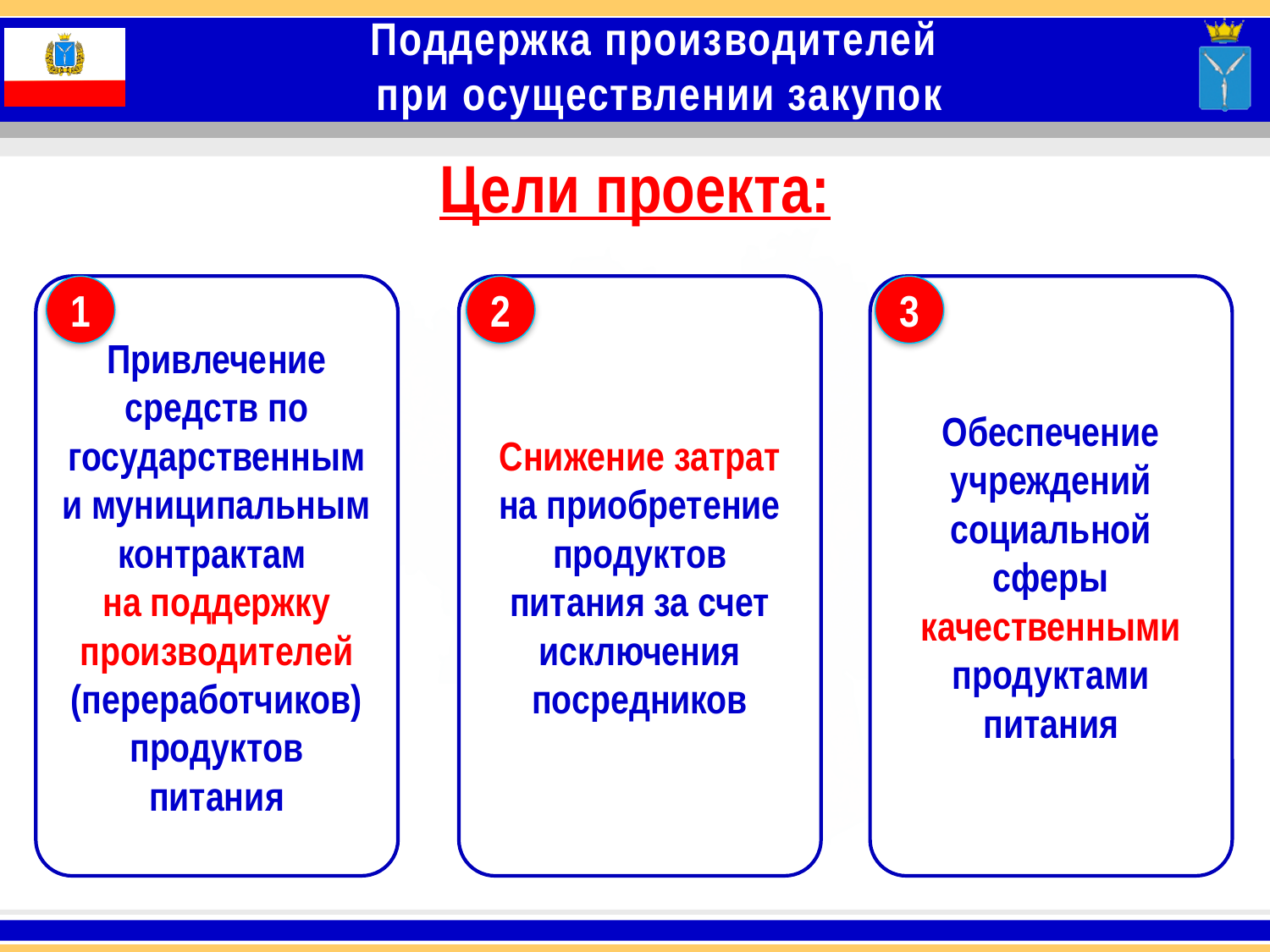

Поддержка производителей
при осуществлении закупок
Цели проекта:

Привлечение средств по государственным и муниципальным контрактам
на поддержку производителей (переработчиков) продуктов питания
Снижение затрат на приобретение продуктов питания за счет исключения посредников
Обеспечение учреждений социальной сферы качественными продуктами питания
1
2
3